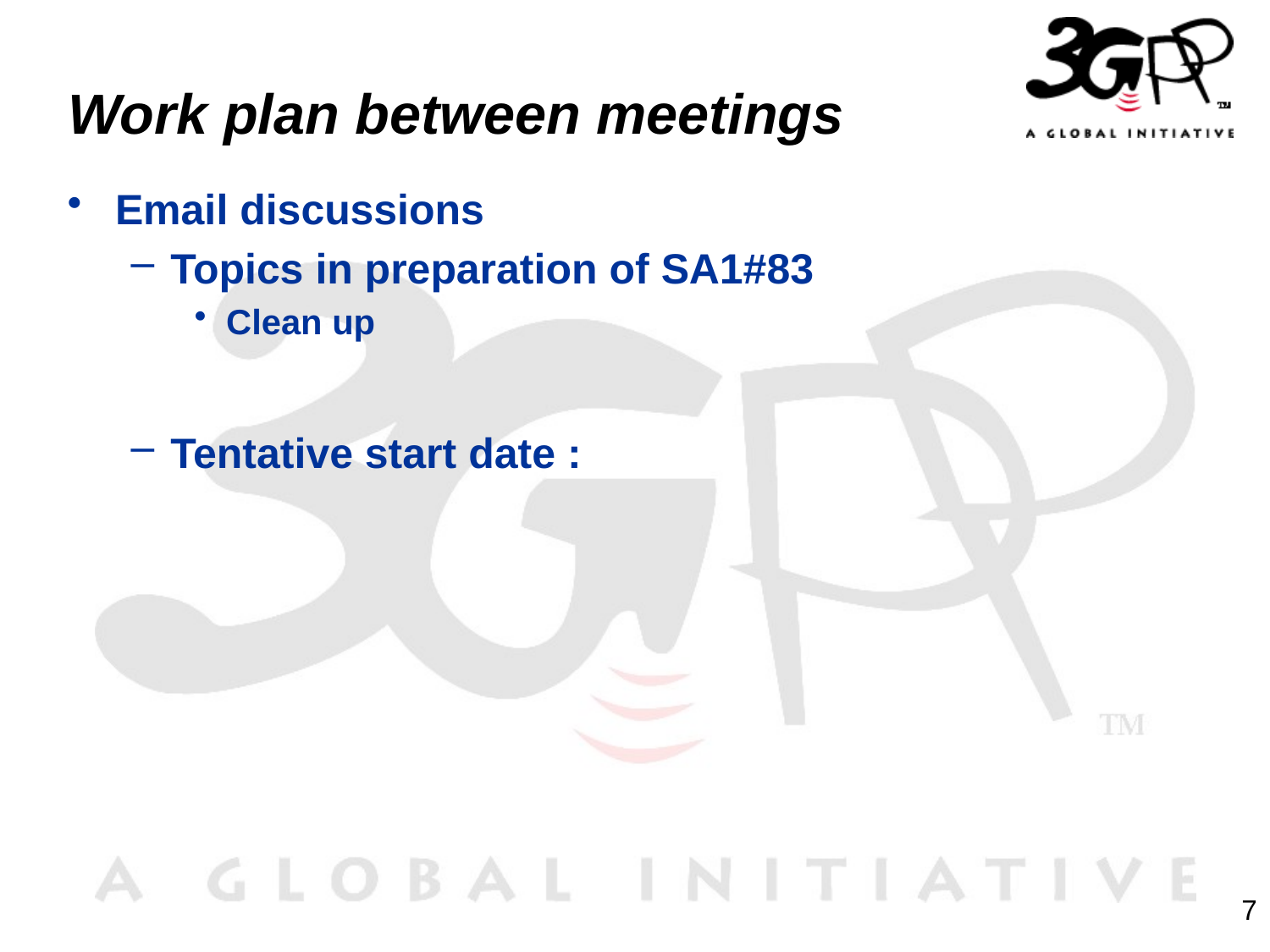

# Work plan between meetings
Email discussions
Topics in preparation of SA1#83
Clean up

Tentative start date :
7